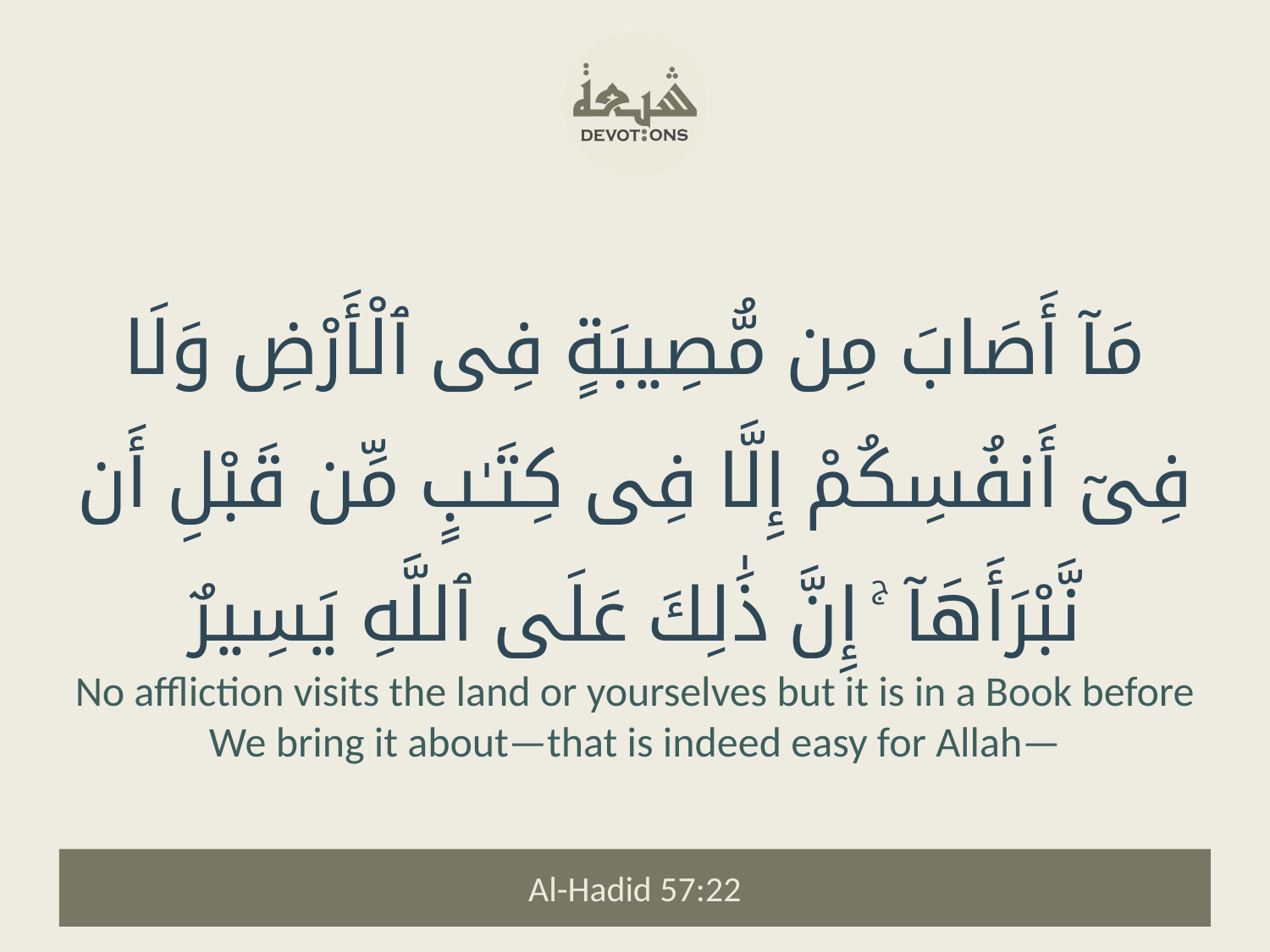

مَآ أَصَابَ مِن مُّصِيبَةٍ فِى ٱلْأَرْضِ وَلَا فِىٓ أَنفُسِكُمْ إِلَّا فِى كِتَـٰبٍ مِّن قَبْلِ أَن نَّبْرَأَهَآ ۚ إِنَّ ذَٰلِكَ عَلَى ٱللَّهِ يَسِيرٌ
No affliction visits the land or yourselves but it is in a Book before We bring it about—that is indeed easy for Allah—
Al-Hadid 57:22